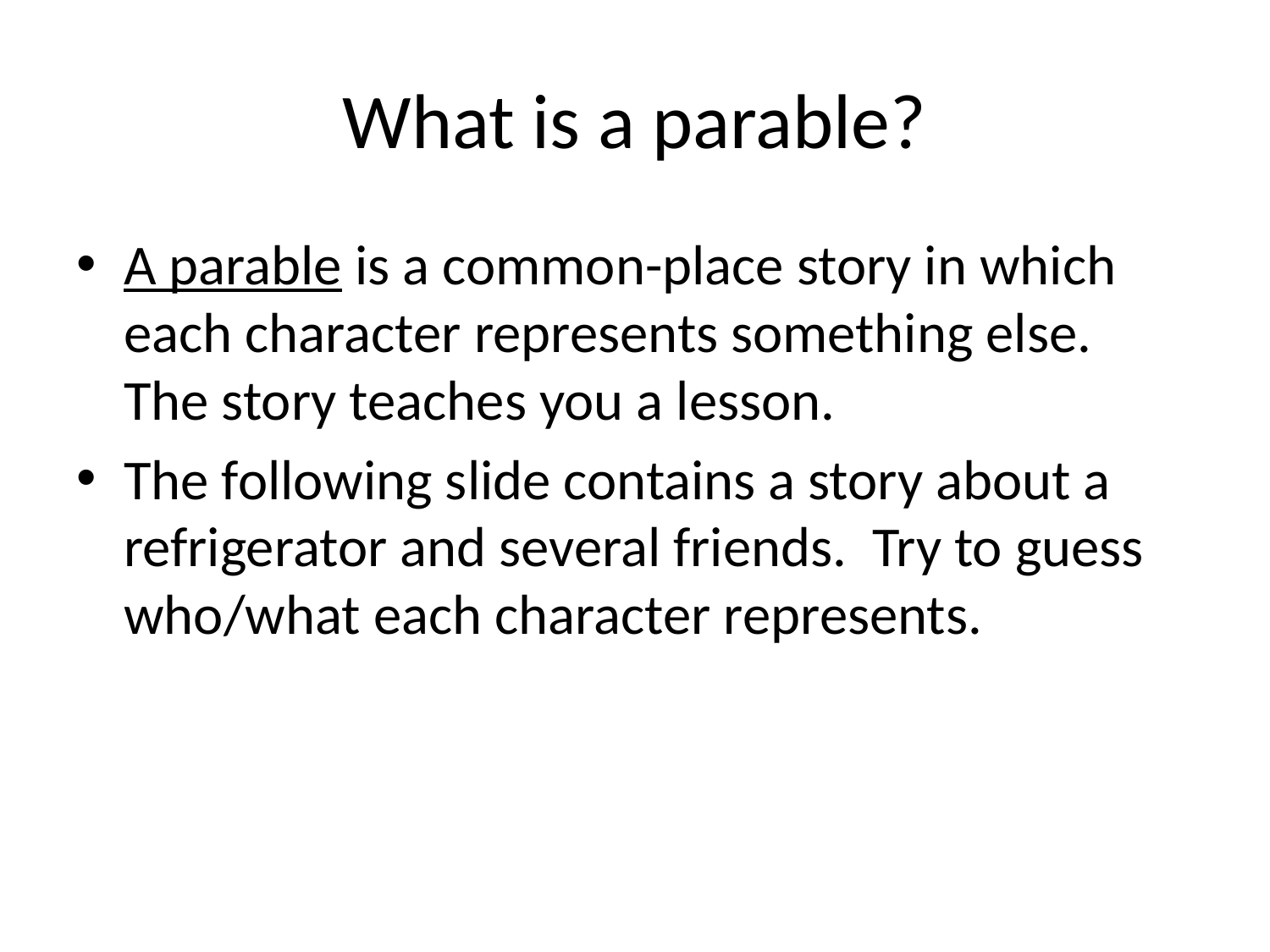

# What is a parable?
A parable is a common-place story in which each character represents something else.  The story teaches you a lesson.
The following slide contains a story about a refrigerator and several friends.  Try to guess who/what each character represents.